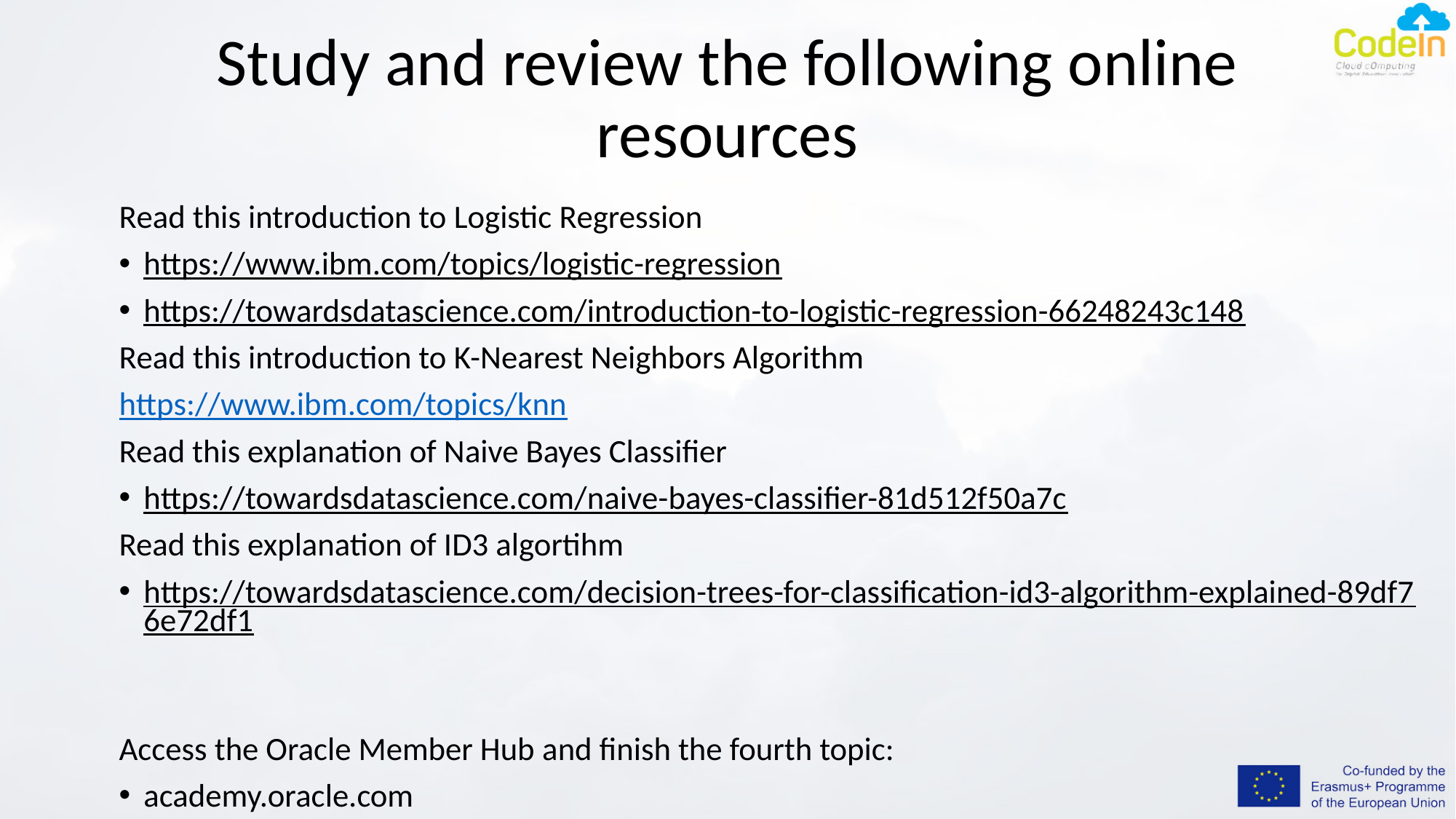

# Study and review the following online resources
Read this introduction to Logistic Regression
https://www.ibm.com/topics/logistic-regression
https://towardsdatascience.com/introduction-to-logistic-regression-66248243c148
Read this introduction to K-Nearest Neighbors Algorithm
https://www.ibm.com/topics/knn
Read this explanation of Naive Bayes Classifier
https://towardsdatascience.com/naive-bayes-classifier-81d512f50a7c
Read this explanation of ID3 algortihm
https://towardsdatascience.com/decision-trees-for-classification-id3-algorithm-explained-89df76e72df1

Access the Oracle Member Hub and finish the fourth topic:
academy.oracle.com